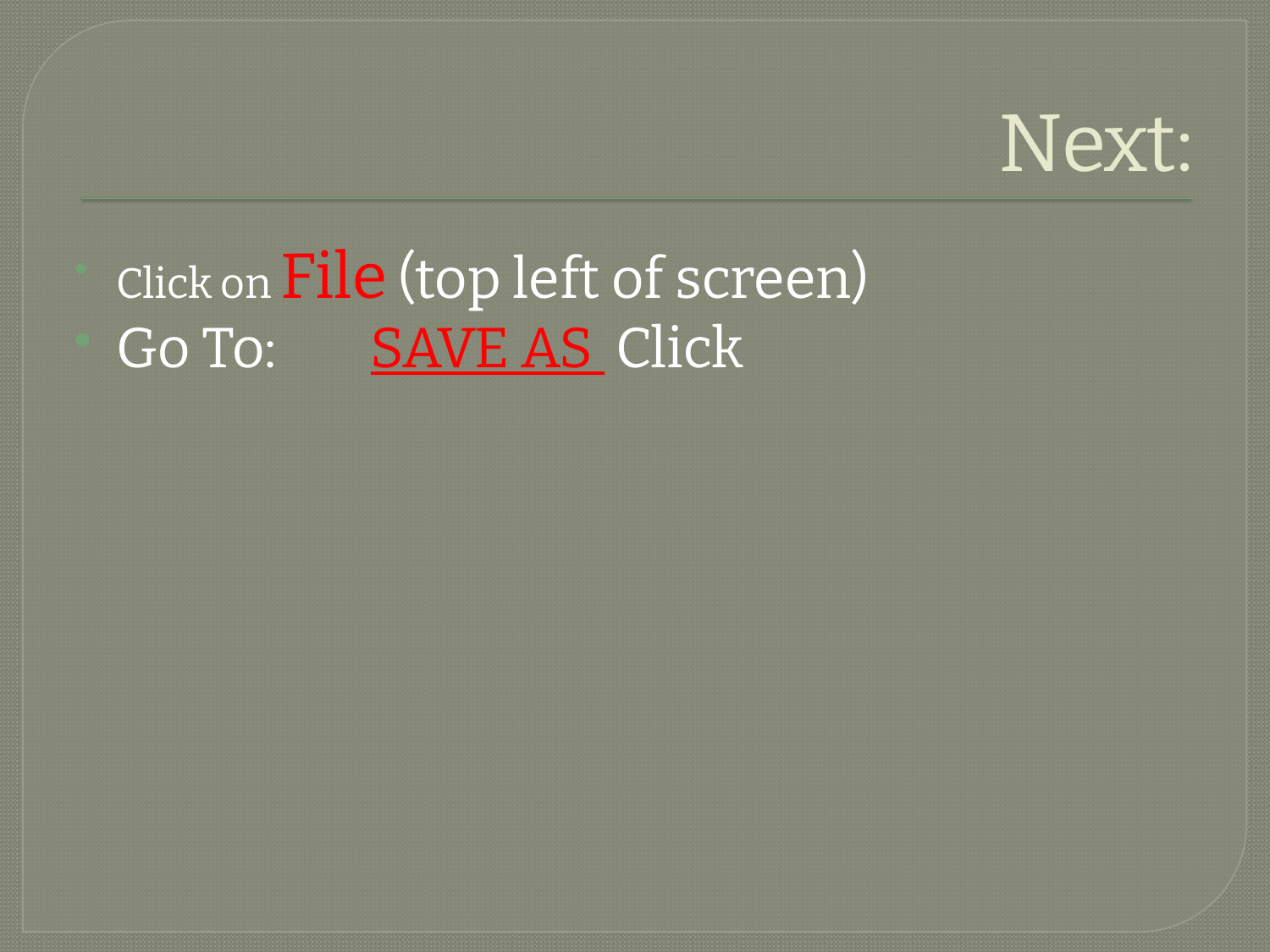

# Next:
Click on File (top left of screen)
Go To:	SAVE AS  Click